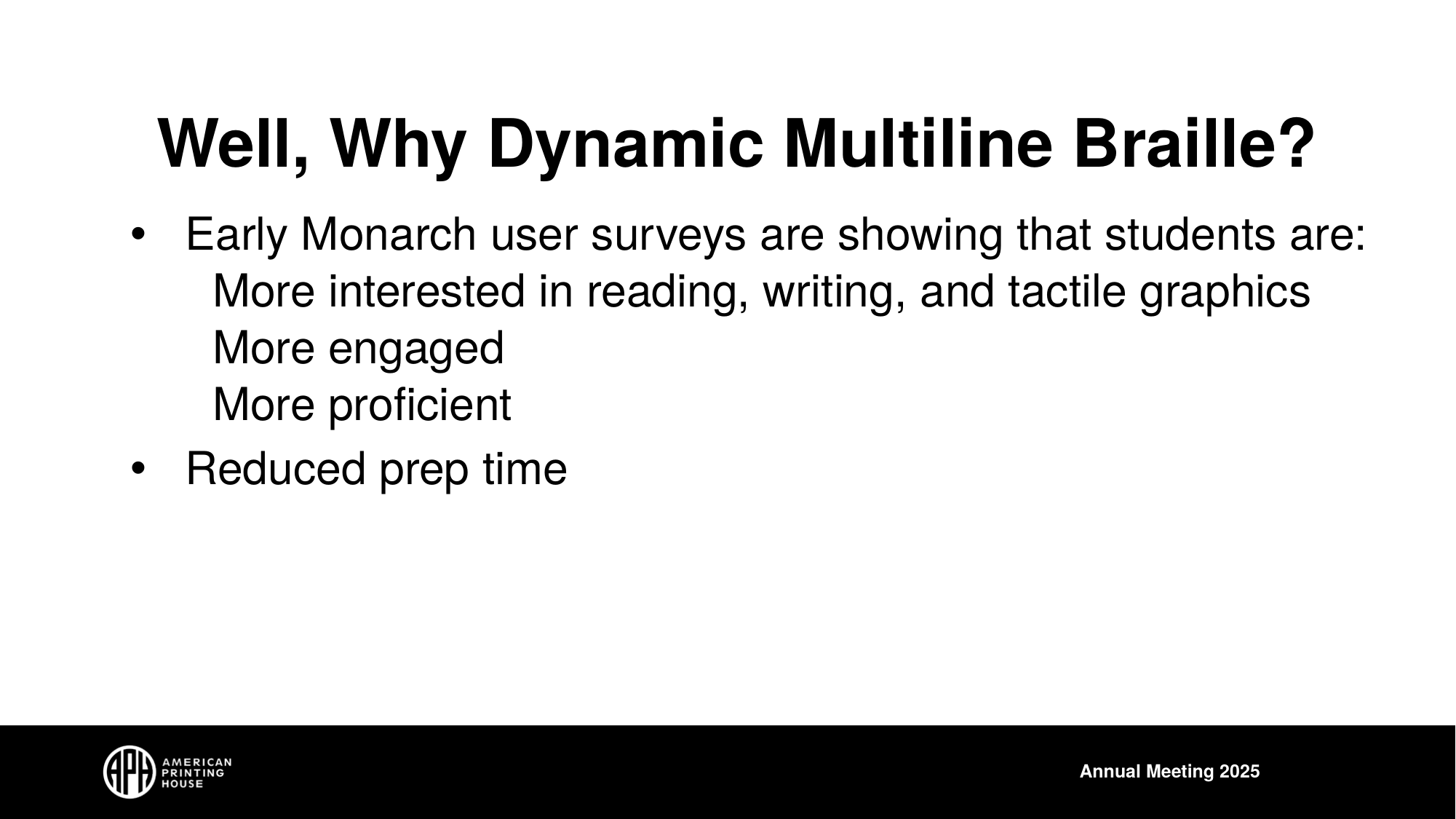

# Well, Why Dynamic Multiline Braille?
Early Monarch user surveys are showing that students are:
More interested in reading, writing, and tactile graphics
More engaged
More proficient
Reduced prep time

Annual Meeting 2025